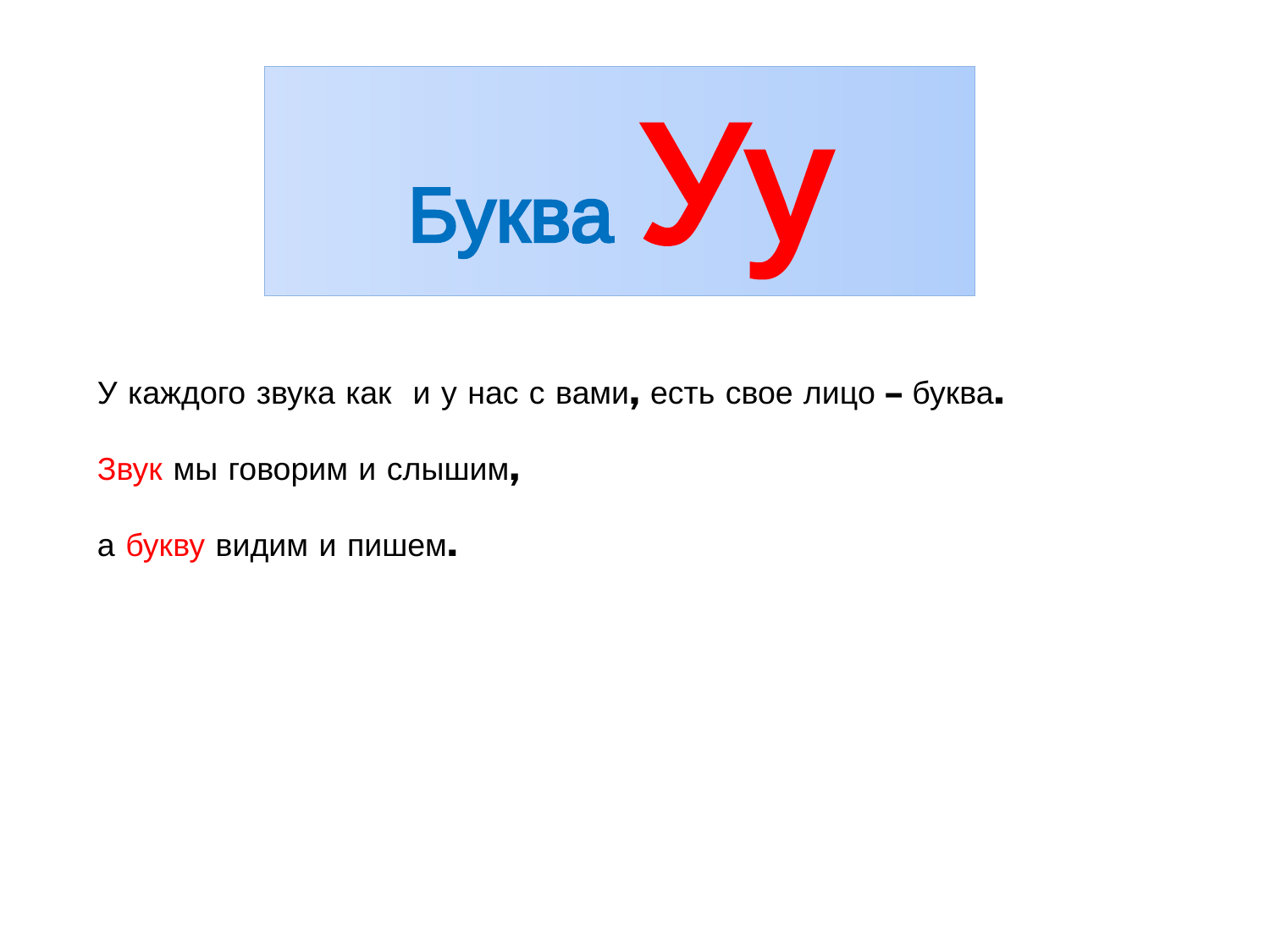

Буква Уу
У каждого звука как  и у нас с вами, есть свое лицо – буква.

Звук мы говорим и слышим,

а букву видим и пишем.